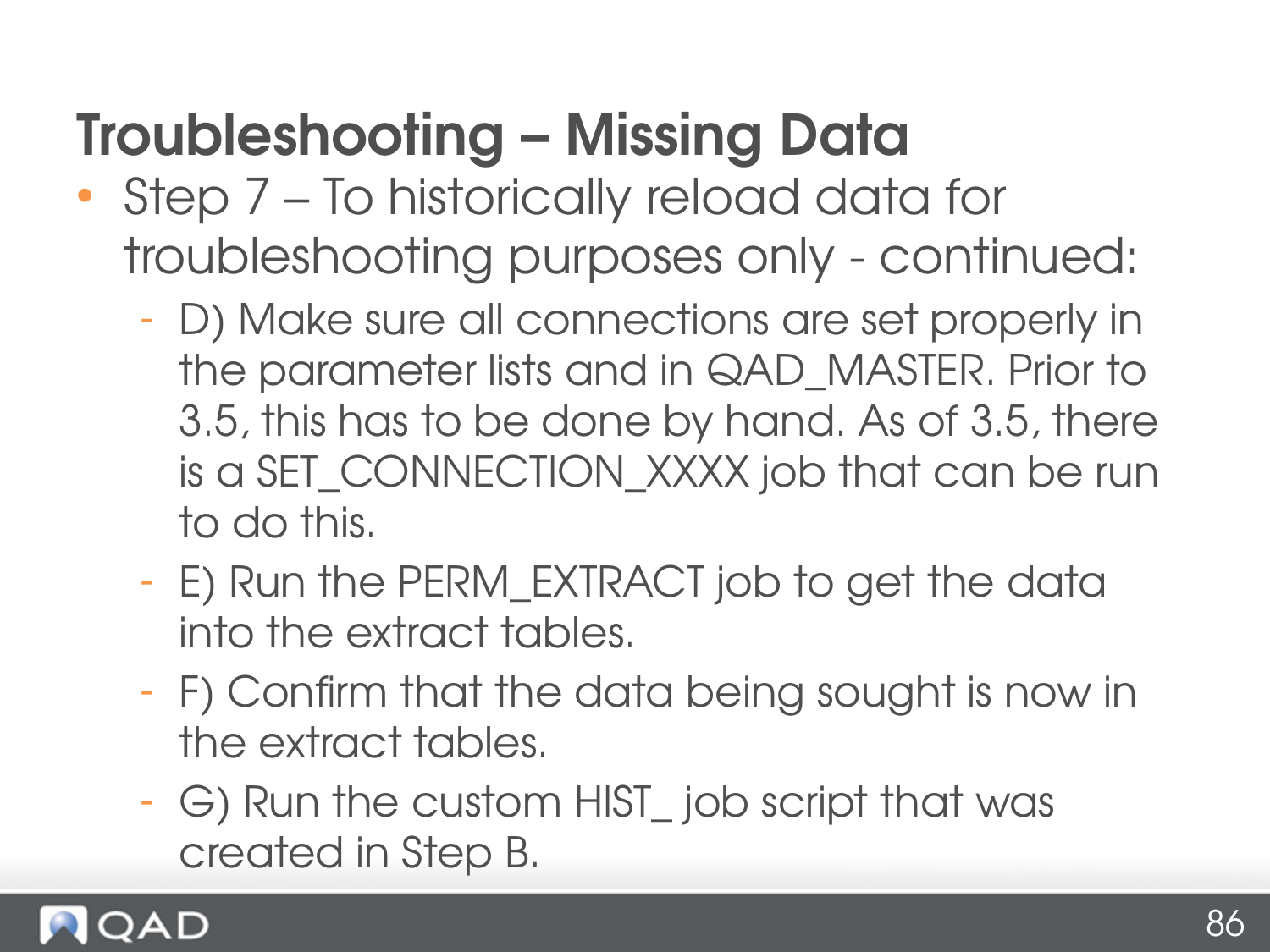

Troubleshooting – Missing Data
Step 7 – To historically reload data for troubleshooting purposes only - continued:
D) Make sure all connections are set properly in the parameter lists and in QAD_MASTER. Prior to 3.5, this has to be done by hand. As of 3.5, there is a SET_CONNECTION_XXXX job that can be run to do this.
E) Run the PERM_EXTRACT job to get the data into the extract tables.
F) Confirm that the data being sought is now in the extract tables.
G) Run the custom HIST_ job script that was created in Step B.
86